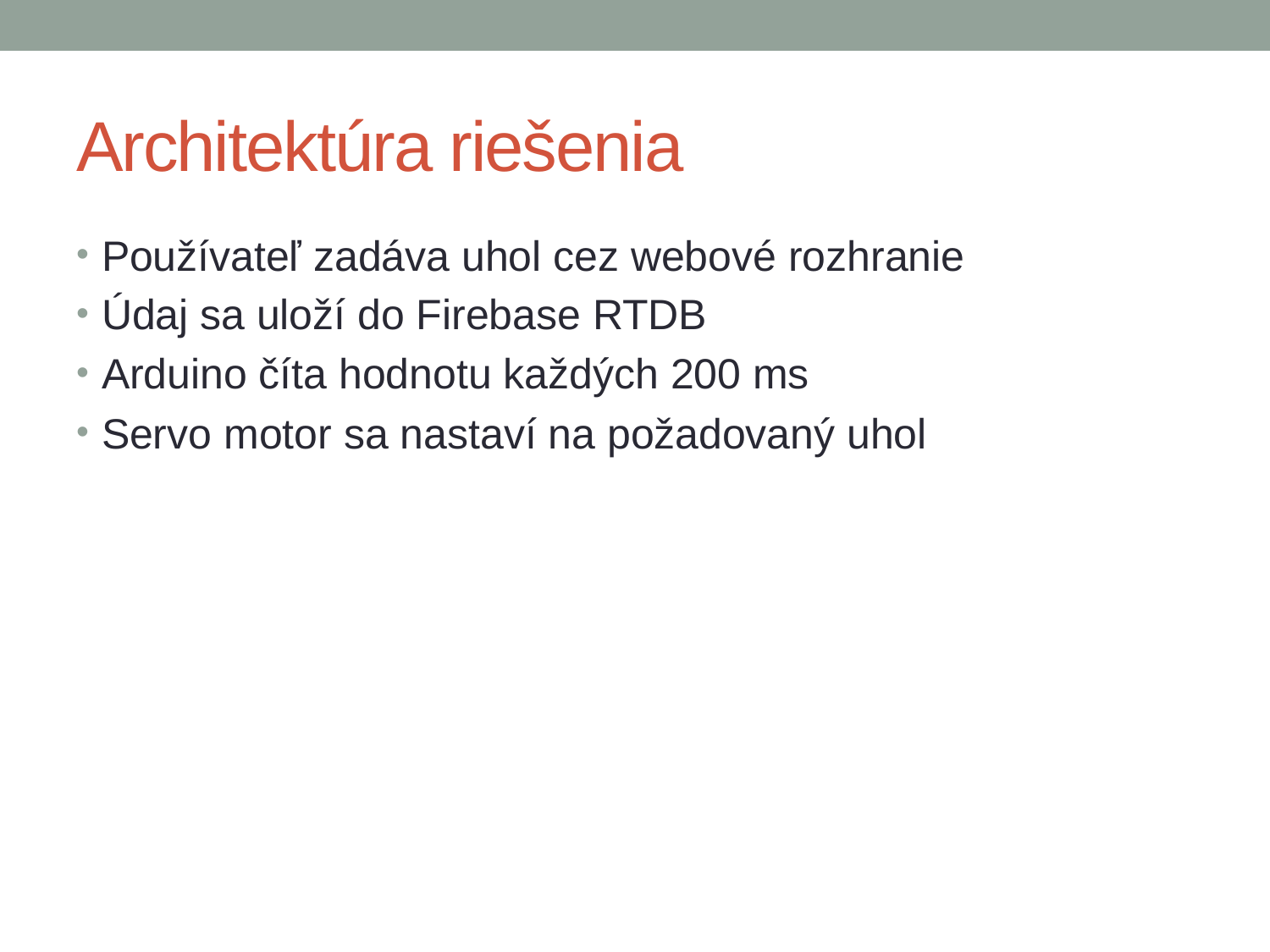

# Architektúra riešenia
Používateľ zadáva uhol cez webové rozhranie
Údaj sa uloží do Firebase RTDB
Arduino číta hodnotu každých 200 ms
Servo motor sa nastaví na požadovaný uhol